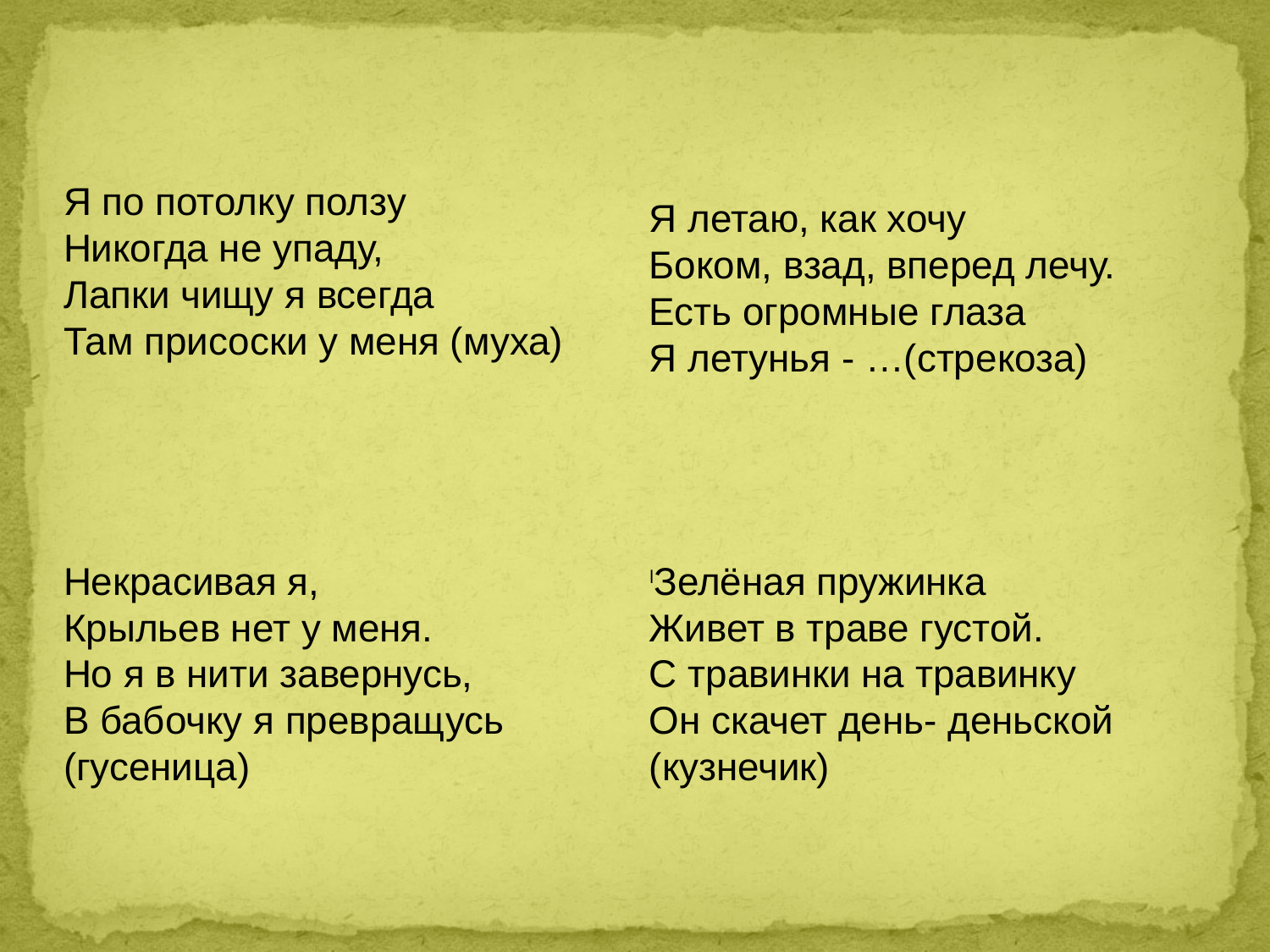

Я летаю, как хочу 
Боком, взад, вперед лечу.
Есть огромные глаза
Я летунья - …(стрекоза)

Я по потолку ползу
Никогда не упаду,
Лапки чищу я всегда
Там присоски у меня (муха)

Некрасивая я, 
Крыльев нет у меня.
Но я в нити завернусь,
В бабочку я превращусь (гусеница)

Зелёная пружинка
Живет в траве густой.
С травинки на травинку
Он скачет день- деньской (кузнечик)